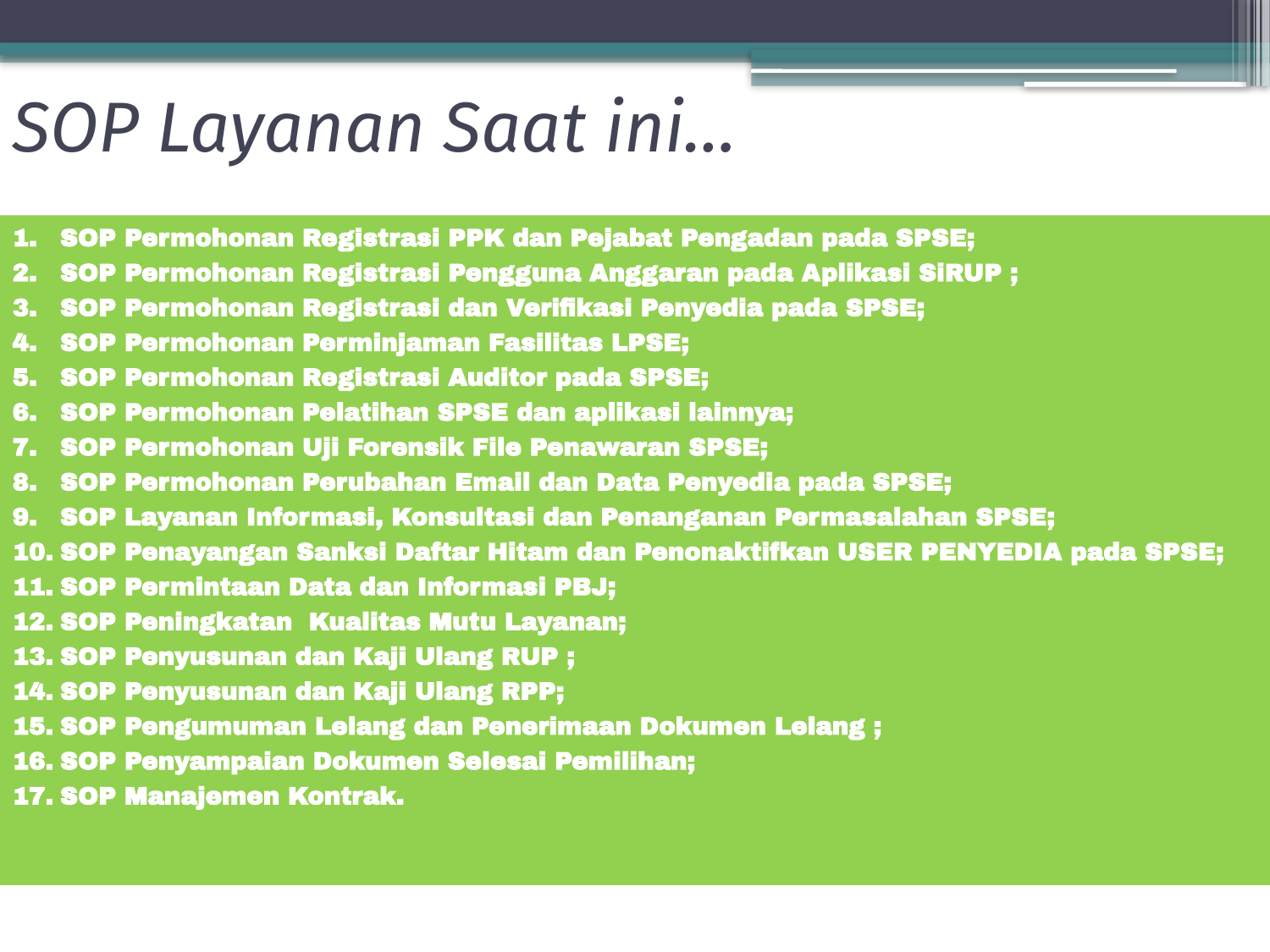

# SOP Layanan Saat ini…
SOP Permohonan Registrasi PPK dan Pejabat Pengadan pada SPSE;
SOP Permohonan Registrasi Pengguna Anggaran pada Aplikasi SiRUP ;
SOP Permohonan Registrasi dan Verifikasi Penyedia pada SPSE;
SOP Permohonan Perminjaman Fasilitas LPSE;
SOP Permohonan Registrasi Auditor pada SPSE;
SOP Permohonan Pelatihan SPSE dan aplikasi lainnya;
SOP Permohonan Uji Forensik File Penawaran SPSE;
SOP Permohonan Perubahan Email dan Data Penyedia pada SPSE;
SOP Layanan Informasi, Konsultasi dan Penanganan Permasalahan SPSE;
SOP Penayangan Sanksi Daftar Hitam dan Penonaktifkan USER PENYEDIA pada SPSE;
SOP Permintaan Data dan Informasi PBJ;
SOP Peningkatan  Kualitas Mutu Layanan;
SOP Penyusunan dan Kaji Ulang RUP ;
SOP Penyusunan dan Kaji Ulang RPP;
SOP Pengumuman Lelang dan Penerimaan Dokumen Lelang ;
SOP Penyampaian Dokumen Selesai Pemilihan;
SOP Manajemen Kontrak.